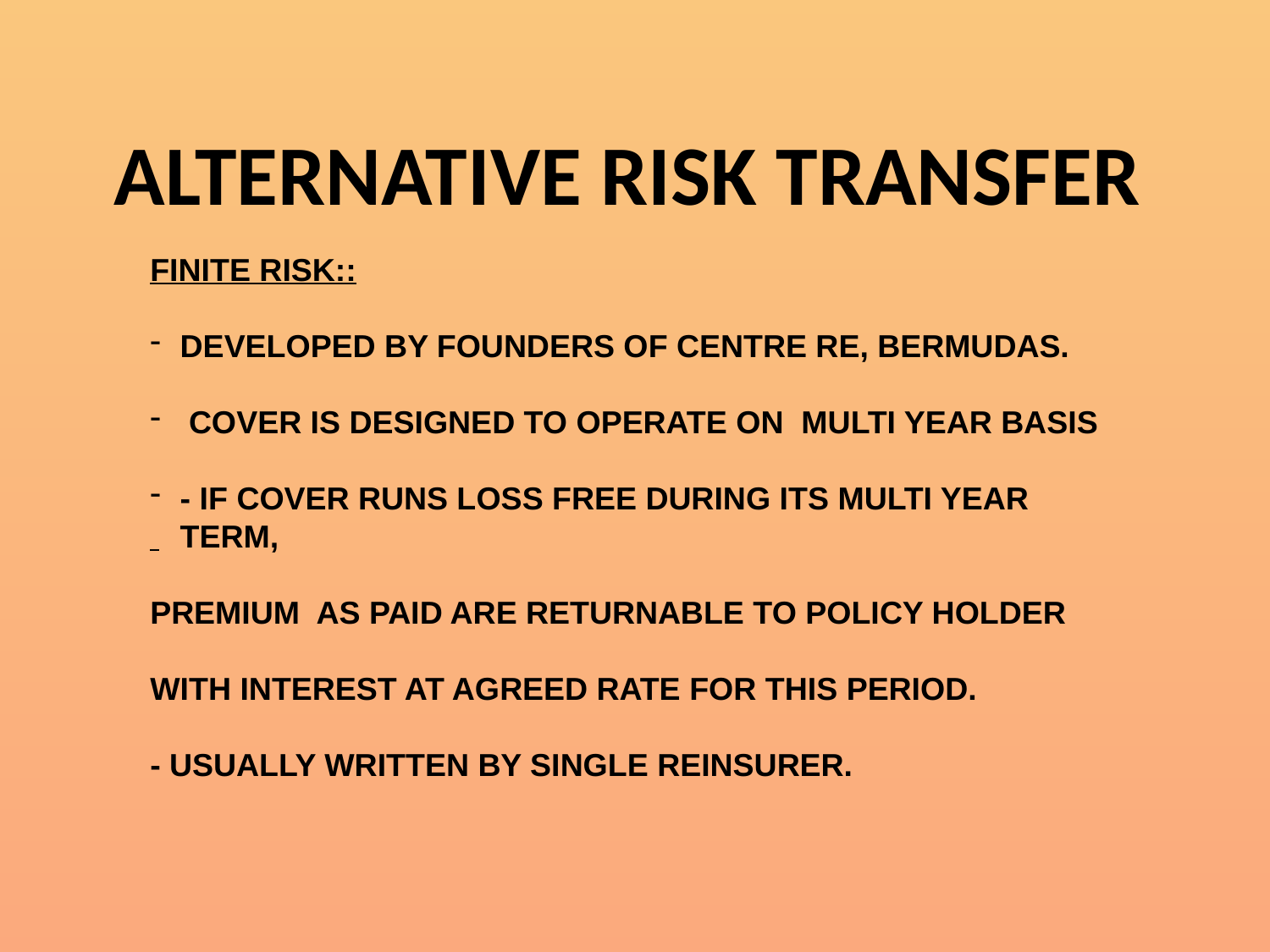

ALTERNATIVE RISK TRANSFER

FINITE RISK::

DEVELOPED BY FOUNDERS OF CENTRE RE, BERMUDAS.

 COVER IS DESIGNED TO OPERATE ON  MULTI YEAR BASIS

- IF COVER RUNS LOSS FREE DURING ITS MULTI YEAR TERM,

PREMIUM  AS PAID ARE RETURNABLE TO POLICY HOLDER

WITH INTEREST AT AGREED RATE FOR THIS PERIOD.

- USUALLY WRITTEN BY SINGLE REINSURER.